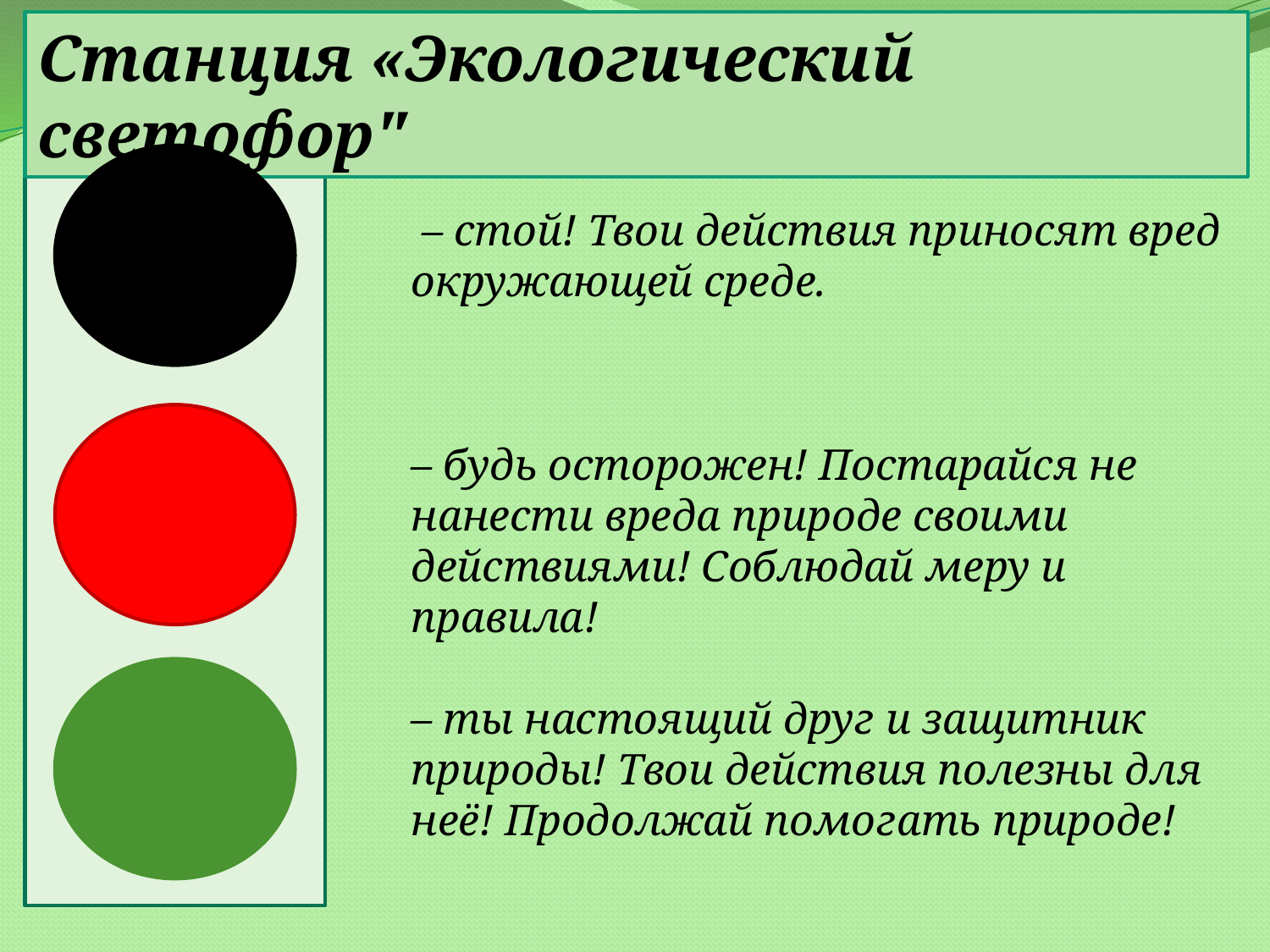

Станция «Экологический светофор"

 – стой! Твои действия приносят вред окружающей среде.

– будь осторожен! Постарайся не нанести вреда природе своими действиями! Соблюдай меру и правила!

– ты настоящий друг и защитник природы! Твои действия полезны для неё! Продолжай помогать природе!